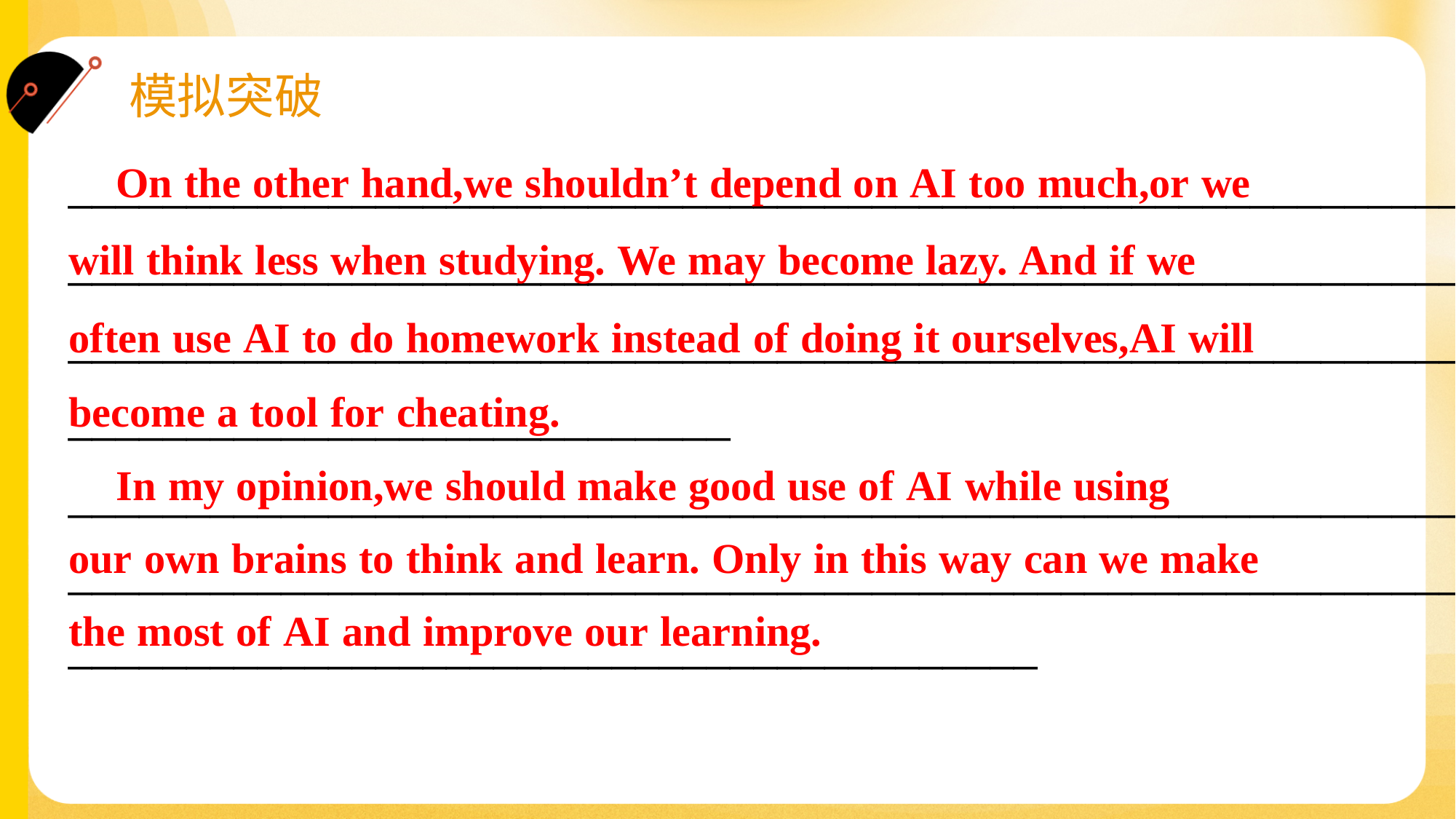

On the other hand,we shouldn’t depend on AI too much,or we
will think less when studying. We may become lazy. And if we
often use AI to do homework instead of doing it ourselves,AI will
become a tool for cheating.
______________________________________________________________
______________________________________________________________
______________________________________________________________
____________________________
______________________________________________________________
______________________________________________________________
_________________________________________#4.1.6
    In my opinion,we should make good use of AI while using
our own brains to think and learn. Only in this way can we make
the most of AI and improve our learning.